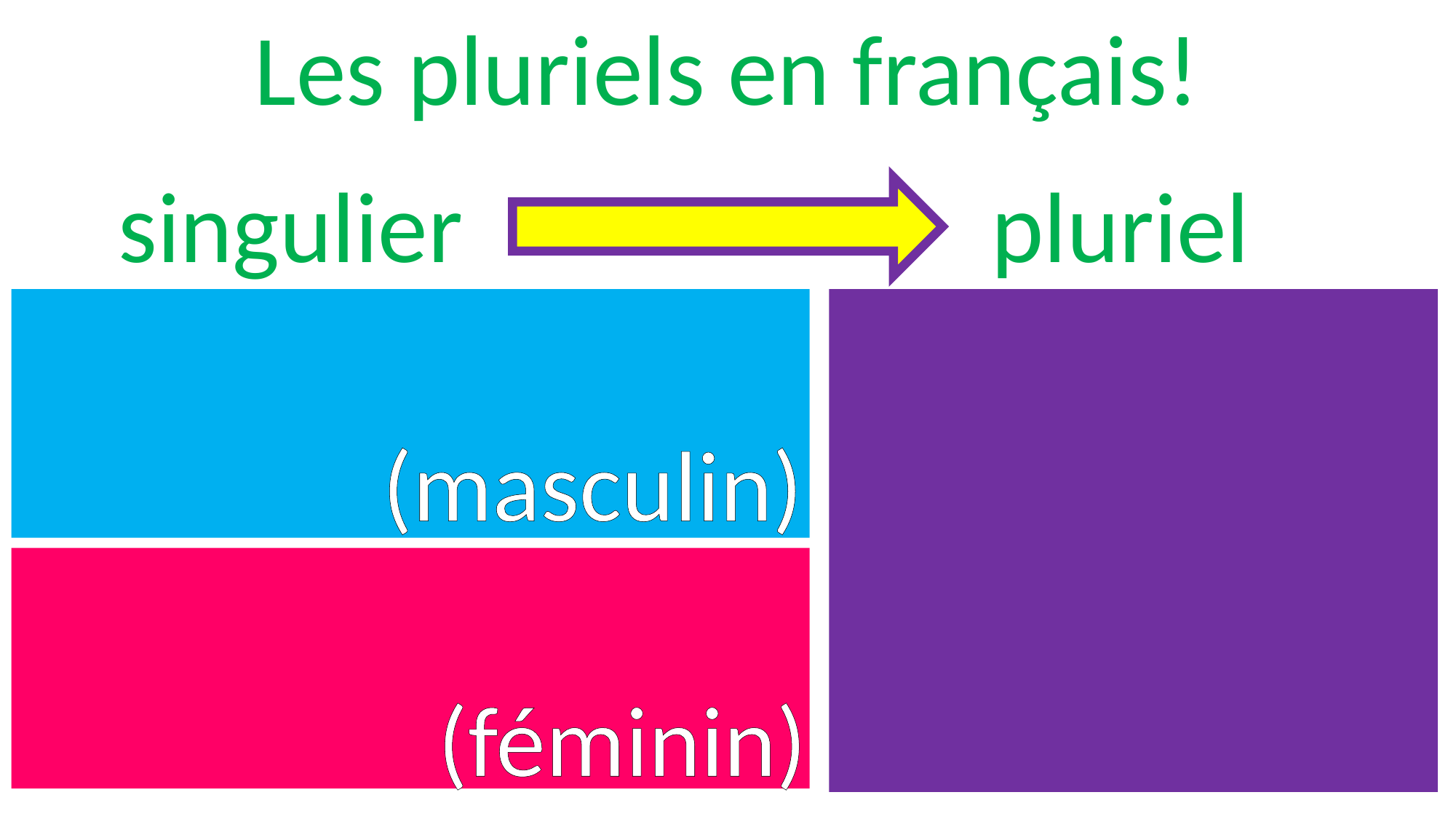

Les pluriels en français!
singulier					pluriel

(masculin)

(féminin)